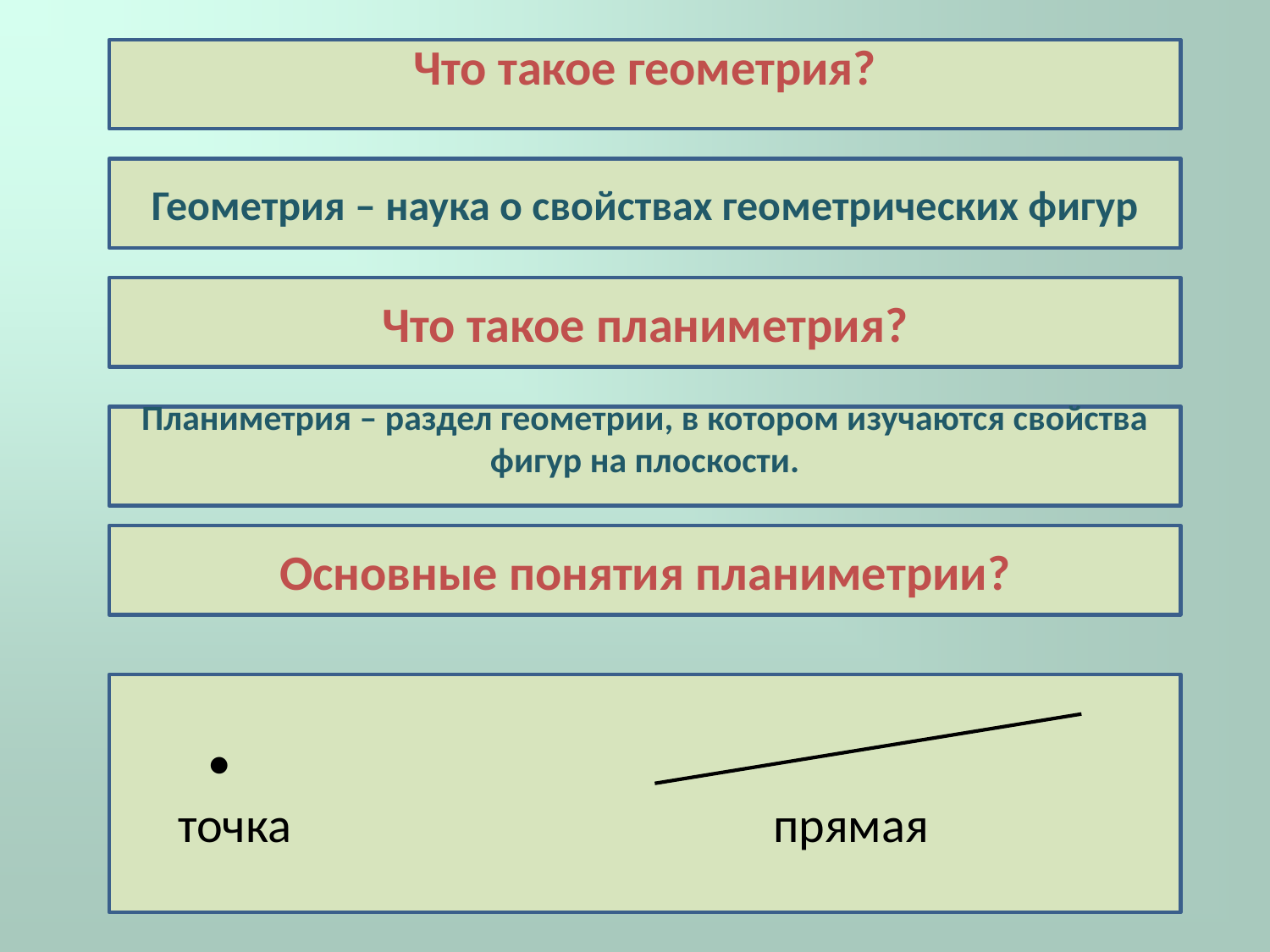

Что такое геометрия?

Геометрия – наука о свойствах геометрических фигур
Что такое планиметрия?
Планиметрия – раздел геометрии, в котором изучаются свойства фигур на плоскости.

Основные понятия планиметрии?

        •
     точка                                           прямая